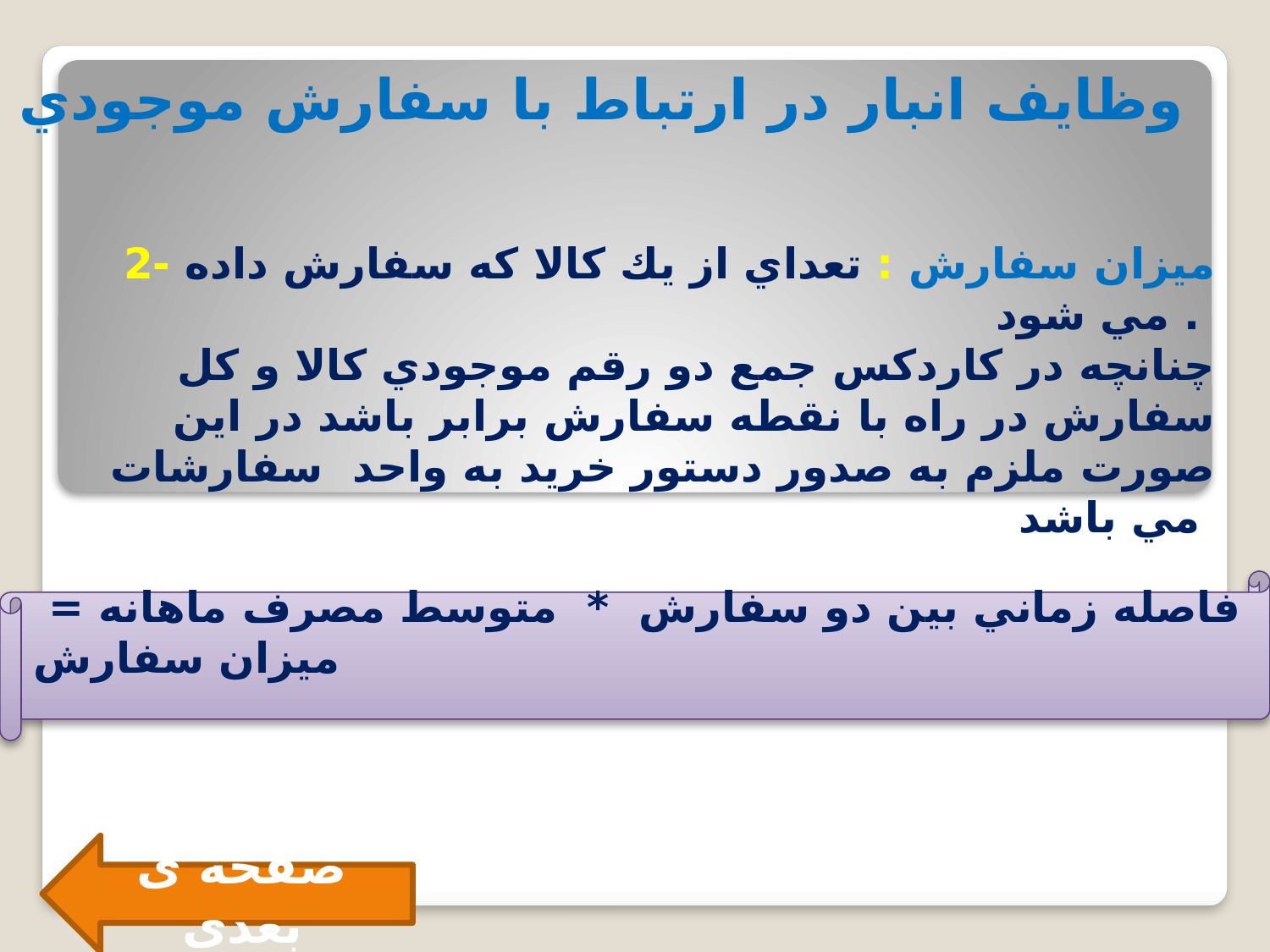

# وظايف انبار در ارتباط با سفارش موجودي

  2- ميزان سفارش : تعداي از يك كالا كه سفارش داده مي شود .
      چنانچه در كاردكس جمع دو رقم موجودي كالا و كل سفارش در راه با نقطه سفارش برابر باشد در اين صورت ملزم به صدور دستور خريد به واحد  سفارشات مي باشد
 فاصله زماني بين دو سفارش  *  متوسط مصرف ماهانه = ميزان سفارش

صفحه ی بعدی